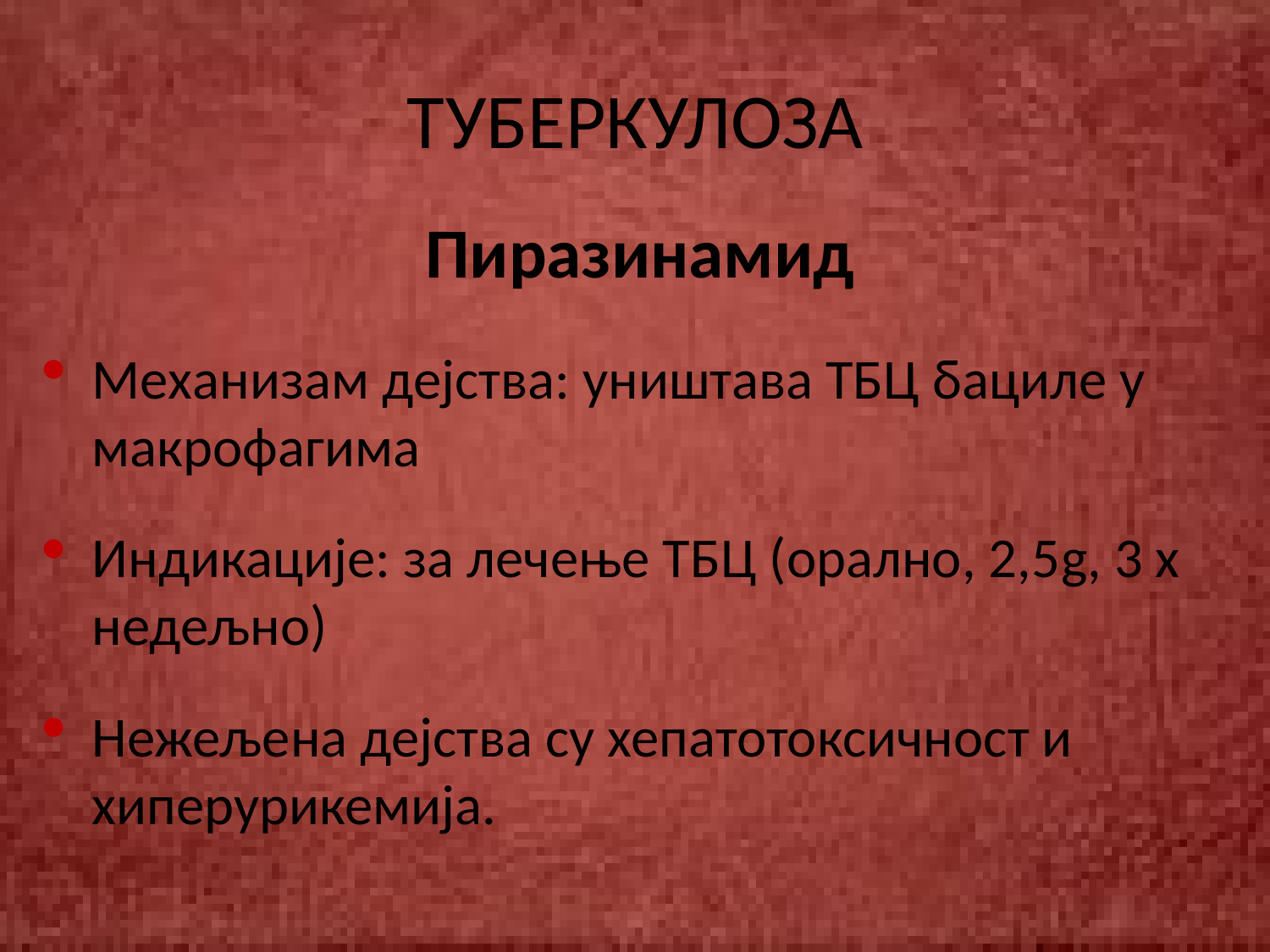

# ТУБЕРКУЛОЗА
                        Пиразинамид

Механизам дејства: уништава ТБЦ бациле у макрофагима

Индикације: за лечење ТБЦ (орално, 2,5g, 3 х недељно)

Нежељена дејства су хепатотоксичност и хиперурикемија.